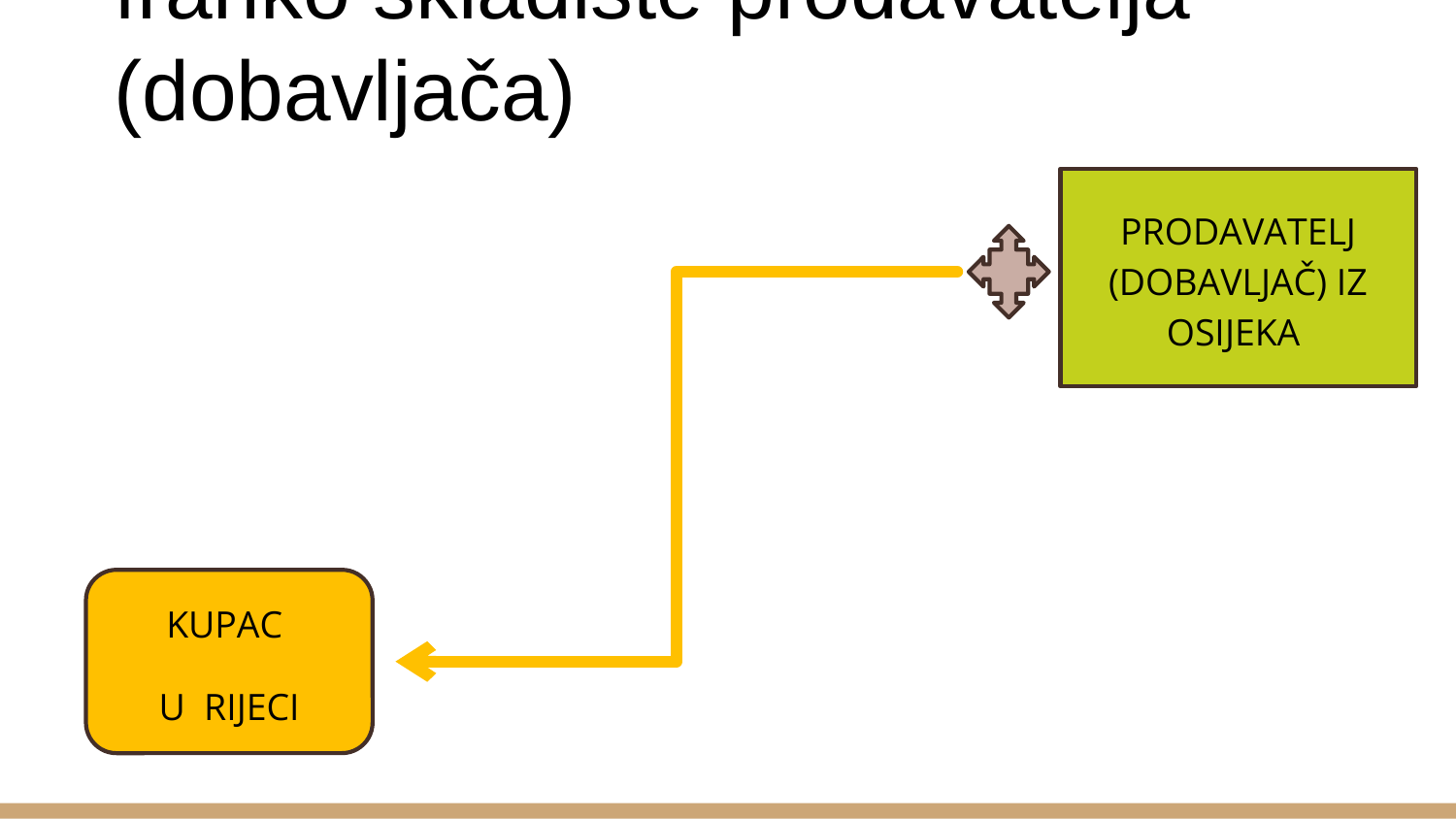

# franko skladište prodavatelja (dobavljača)
PRODAVATELJ (DOBAVLJAČ) IZ OSIJEKA

KUPAC
U  RIJECI